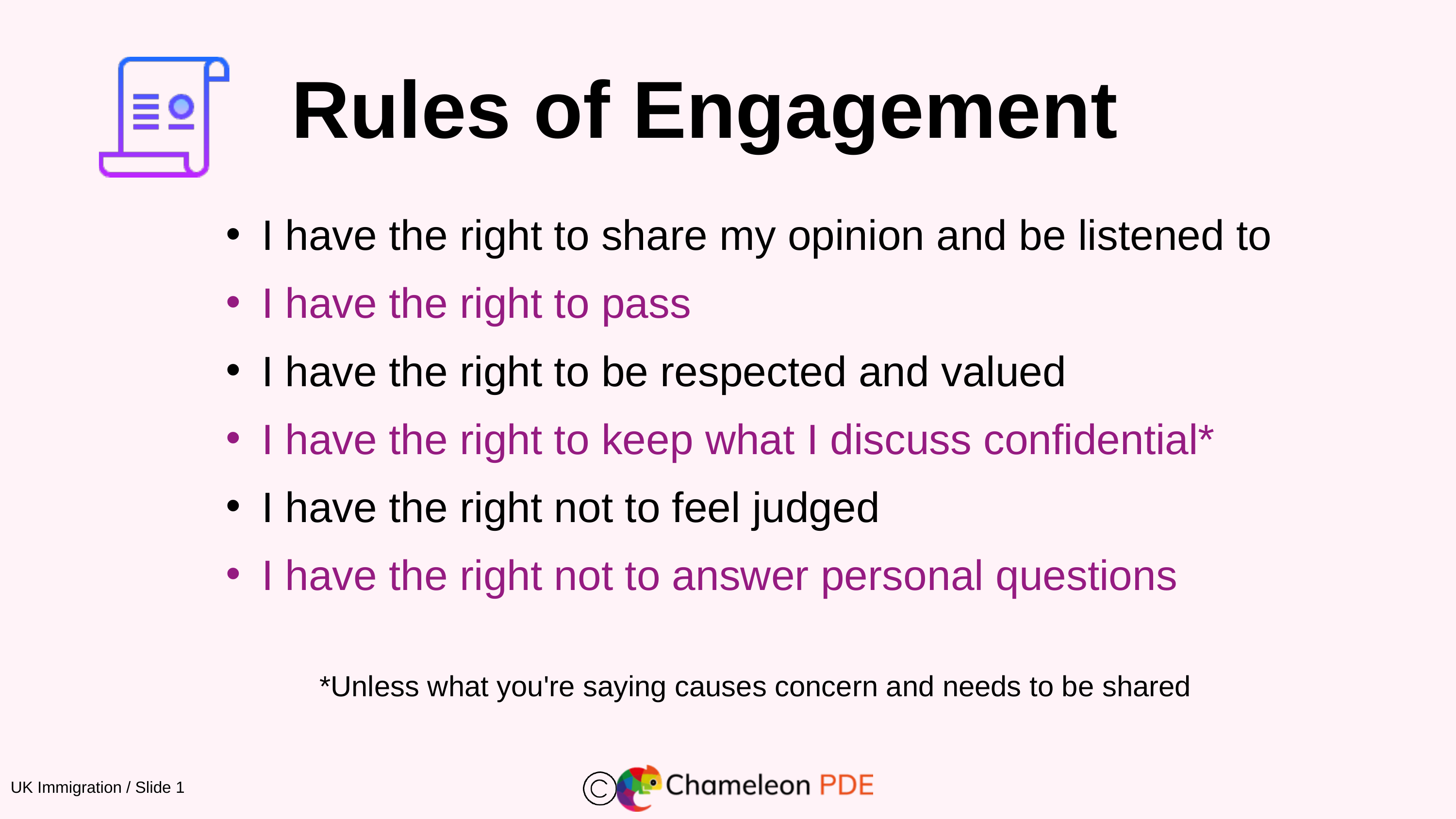

Rules of Engagement

I have the right to share my opinion and be listened to
I have the right to pass
I have the right to be respected and valued
I have the right to keep what I discuss confidential*
I have the right not to feel judged
I have the right not to answer personal questions

*Unless what you're saying causes concern and needs to be shared

UK Immigration / Slide 1